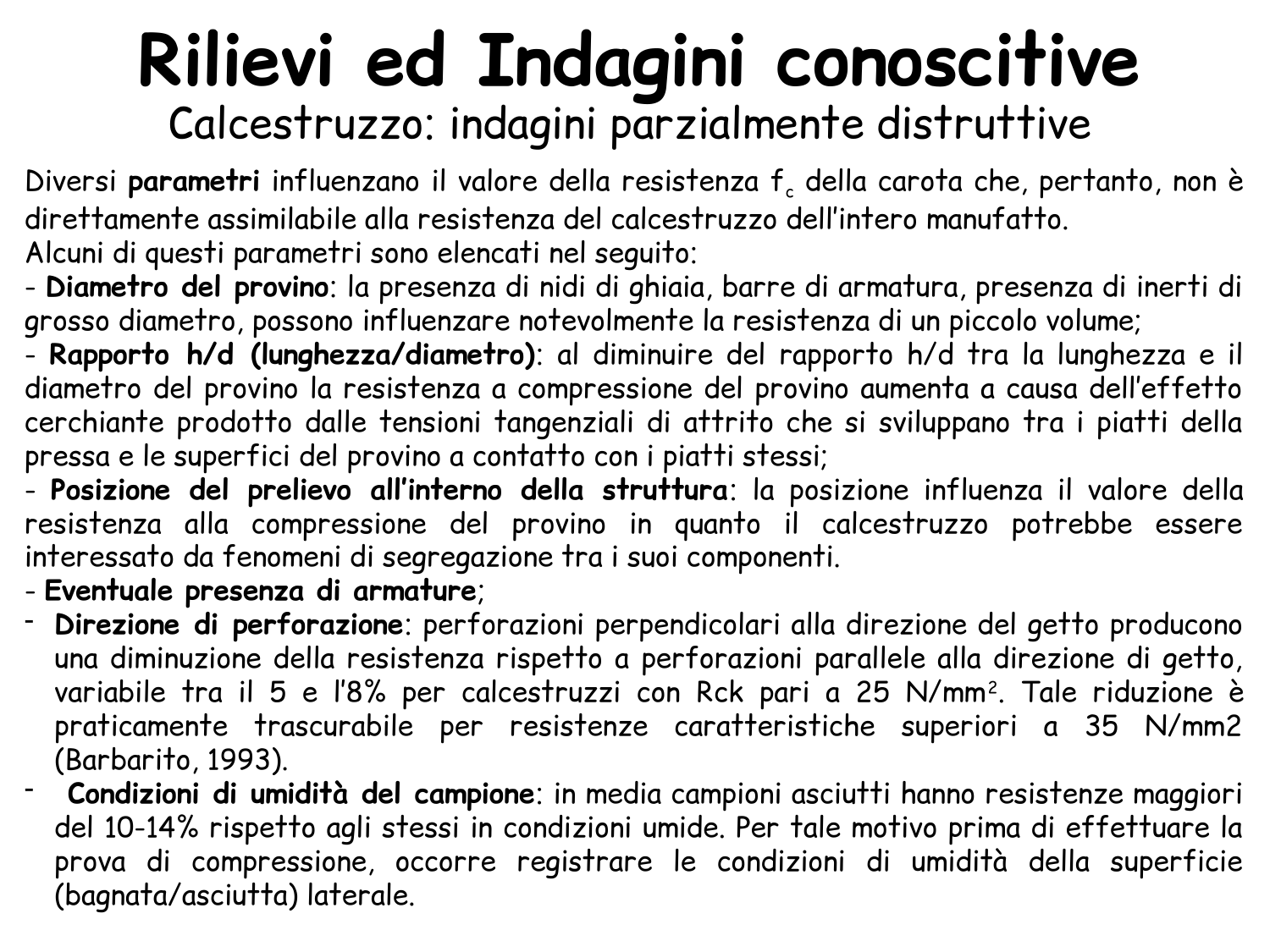

Rilievi ed Indagini conoscitive
Calcestruzzo: indagini parzialmente distruttive
Diversi parametri influenzano il valore della resistenza fc della carota che, pertanto, non è direttamente assimilabile alla resistenza del calcestruzzo dell’intero manufatto.
Alcuni di questi parametri sono elencati nel seguito:
- Diametro del provino: la presenza di nidi di ghiaia, barre di armatura, presenza di inerti di grosso diametro, possono influenzare notevolmente la resistenza di un piccolo volume;
- Rapporto h/d (lunghezza/diametro): al diminuire del rapporto h/d tra la lunghezza e il diametro del provino la resistenza a compressione del provino aumenta a causa dell’effetto cerchiante prodotto dalle tensioni tangenziali di attrito che si sviluppano tra i piatti della pressa e le superfici del provino a contatto con i piatti stessi;
- Posizione del prelievo all’interno della struttura: la posizione influenza il valore della resistenza alla compressione del provino in quanto il calcestruzzo potrebbe essere interessato da fenomeni di segregazione tra i suoi componenti.
- Eventuale presenza di armature;
Direzione di perforazione: perforazioni perpendicolari alla direzione del getto producono una diminuzione della resistenza rispetto a perforazioni parallele alla direzione di getto, variabile tra il 5 e l’8% per calcestruzzi con Rck pari a 25 N/mm2. Tale riduzione è praticamente trascurabile per resistenze caratteristiche superiori a 35 N/mm2 (Barbarito, 1993).
 Condizioni di umidità del campione: in media campioni asciutti hanno resistenze maggiori del 10-14% rispetto agli stessi in condizioni umide. Per tale motivo prima di effettuare la prova di compressione, occorre registrare le condizioni di umidità della superficie (bagnata/asciutta) laterale.